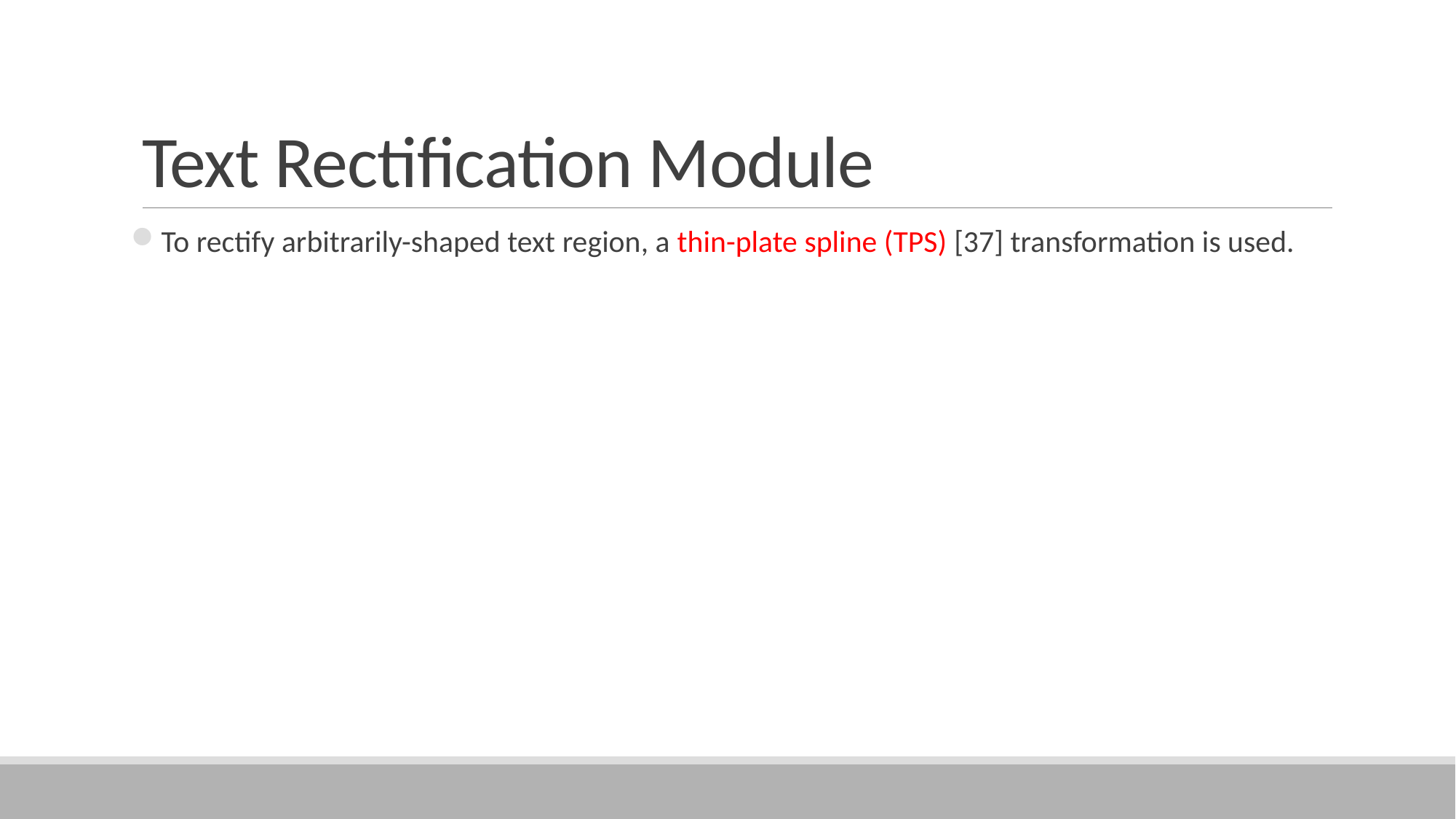

# Text Rectification Module
To rectify arbitrarily-shaped text region, a thin-plate spline (TPS) [37] transformation is used.